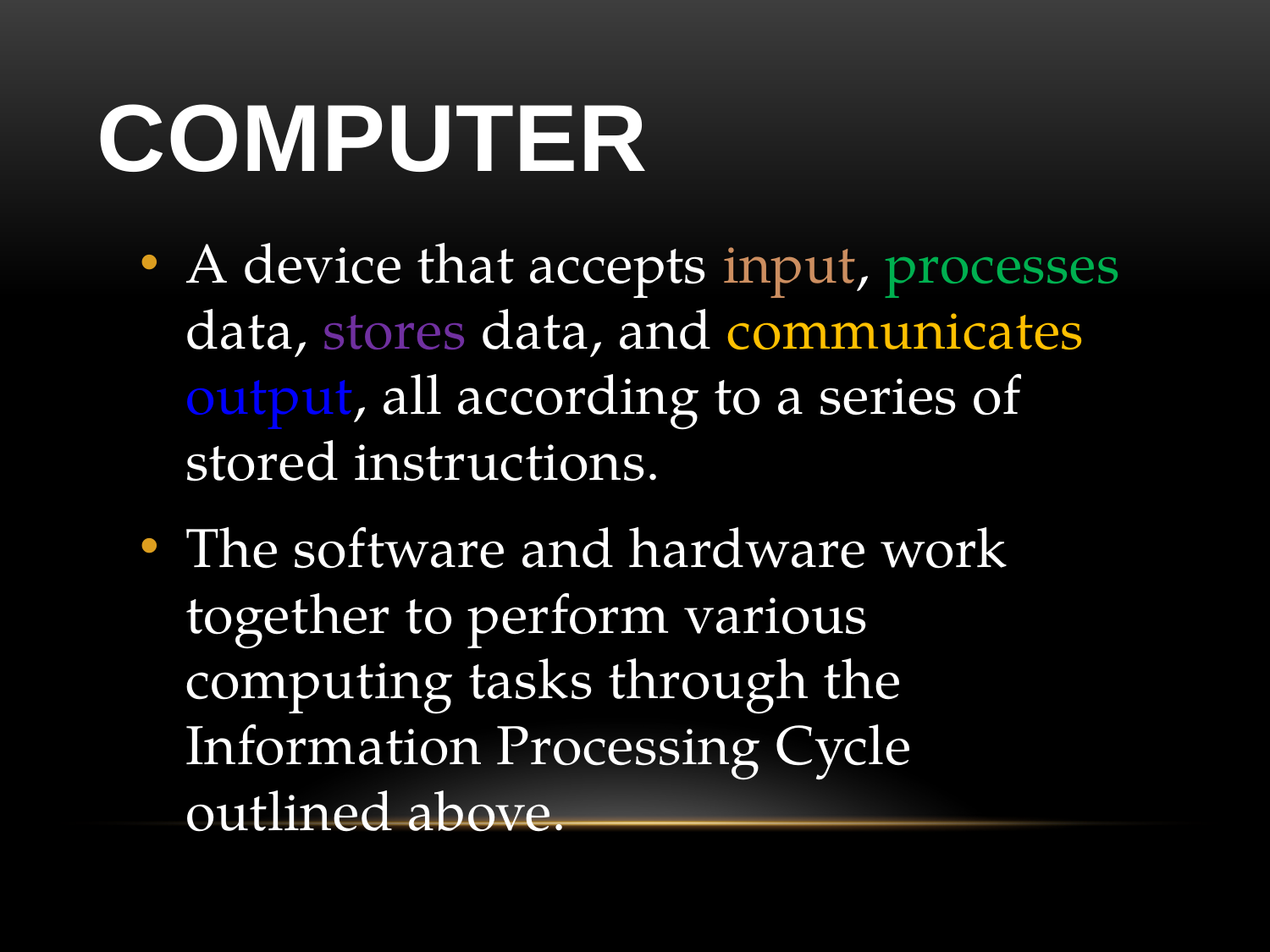

# Computer
A device that accepts input, processes data, stores data, and communicates output, all according to a series of stored instructions.
The software and hardware work together to perform various computing tasks through the Information Processing Cycle outlined above.